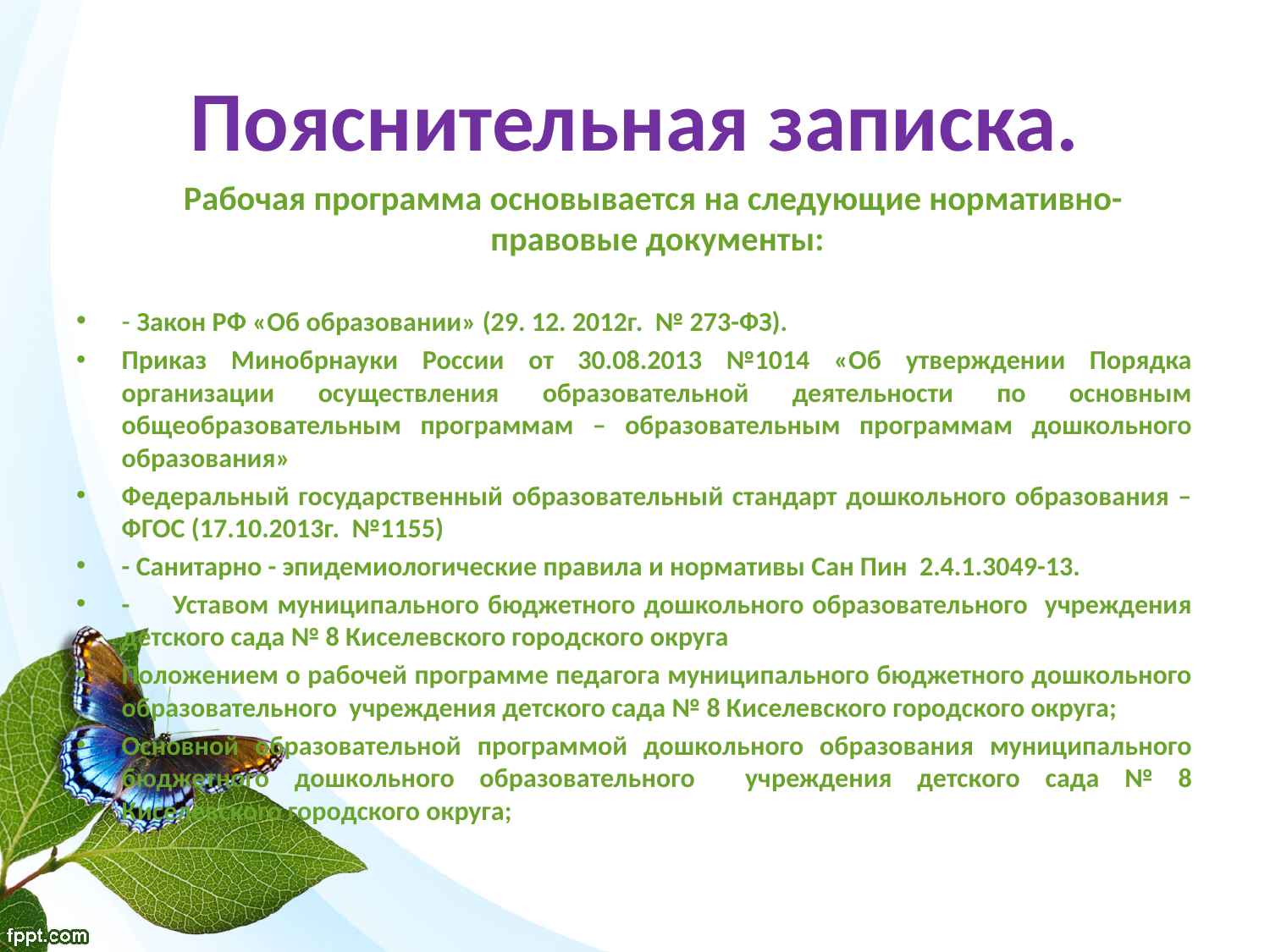

# Пояснительная записка.
      Рабочая программа основывается на следующие нормативно-правовые документы:

- Закон РФ «Об образовании» (29. 12. 2012г.  № 273-ФЗ).
Приказ Минобрнауки России от 30.08.2013 №1014 «Об утверждении Порядка организации осуществления образовательной деятельности по основным общеобразовательным программам – образовательным программам дошкольного образования»
Федеральный государственный образовательный стандарт дошкольного образования – ФГОС (17.10.2013г.  №1155)
- Санитарно - эпидемиологические правила и нормативы Сан Пин  2.4.1.3049-13.
-     Уставом муниципального бюджетного дошкольного образовательного  учреждения детского сада № 8 Киселевского городского округа
Положением о рабочей программе педагога муниципального бюджетного дошкольного образовательного  учреждения детского сада № 8 Киселевского городского округа;
Основной образовательной программой дошкольного образования муниципального бюджетного дошкольного образовательного  учреждения детского сада № 8 Киселевского городского округа;